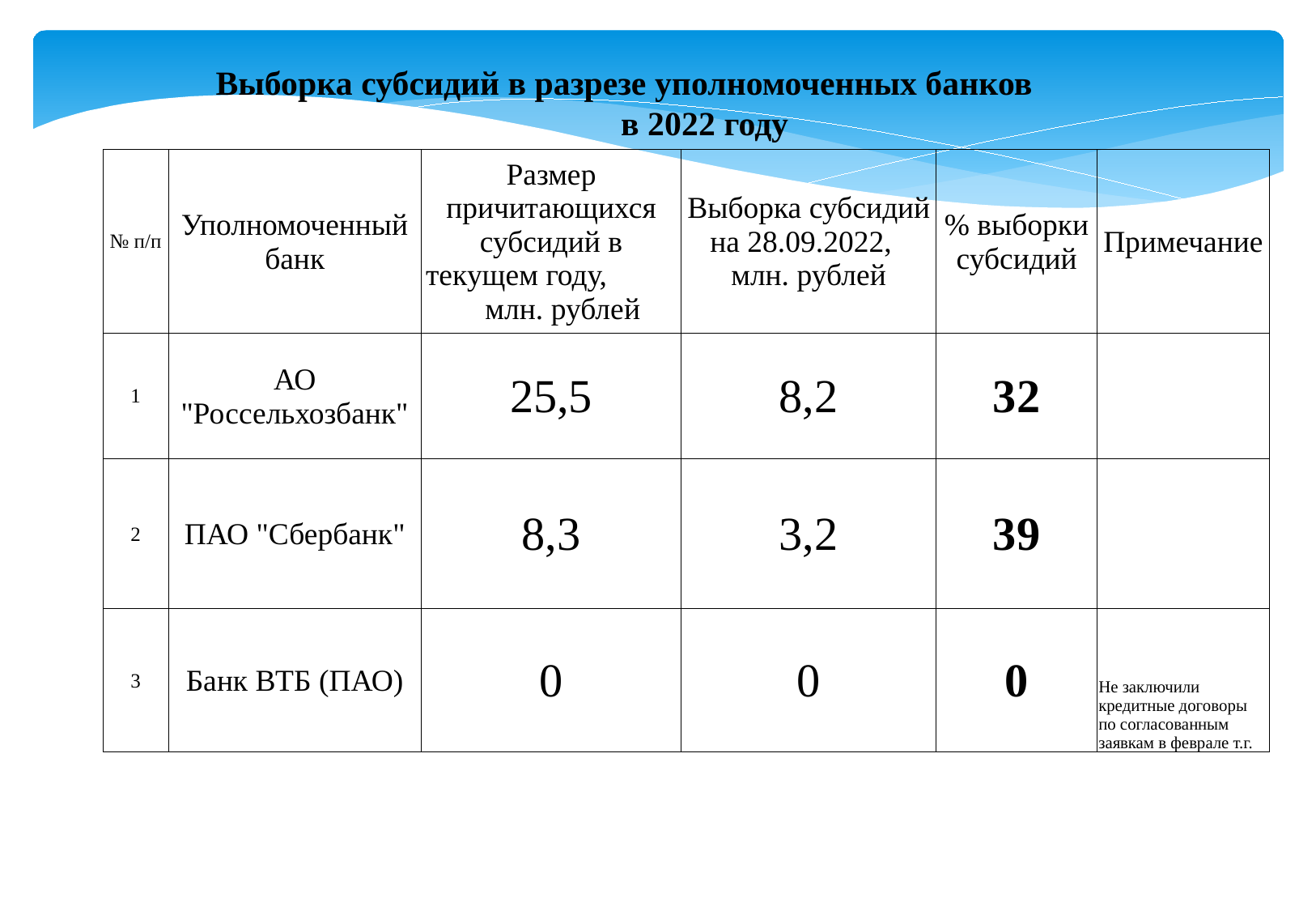

Выборка субсидий в разрезе уполномоченных банков                    в 2022 году
| № п/п | Уполномоченный банк | Размер причитающихся субсидий в текущем году, млн. рублей | Выборка субсидий на 28.09.2022, млн. рублей | % выборки субсидий | Примечание |
| --- | --- | --- | --- | --- | --- |
| 1 | АО "Россельхозбанк" | 25,5 | 8,2 | 32 |  |
| 2 | ПАО "Сбербанк" | 8,3 | 3,2 | 39 |  |
| 3 | Банк ВТБ (ПАО) | 0 | 0 | 0 | Не заключили кредитные договоры по согласованным заявкам в феврале т.г. |